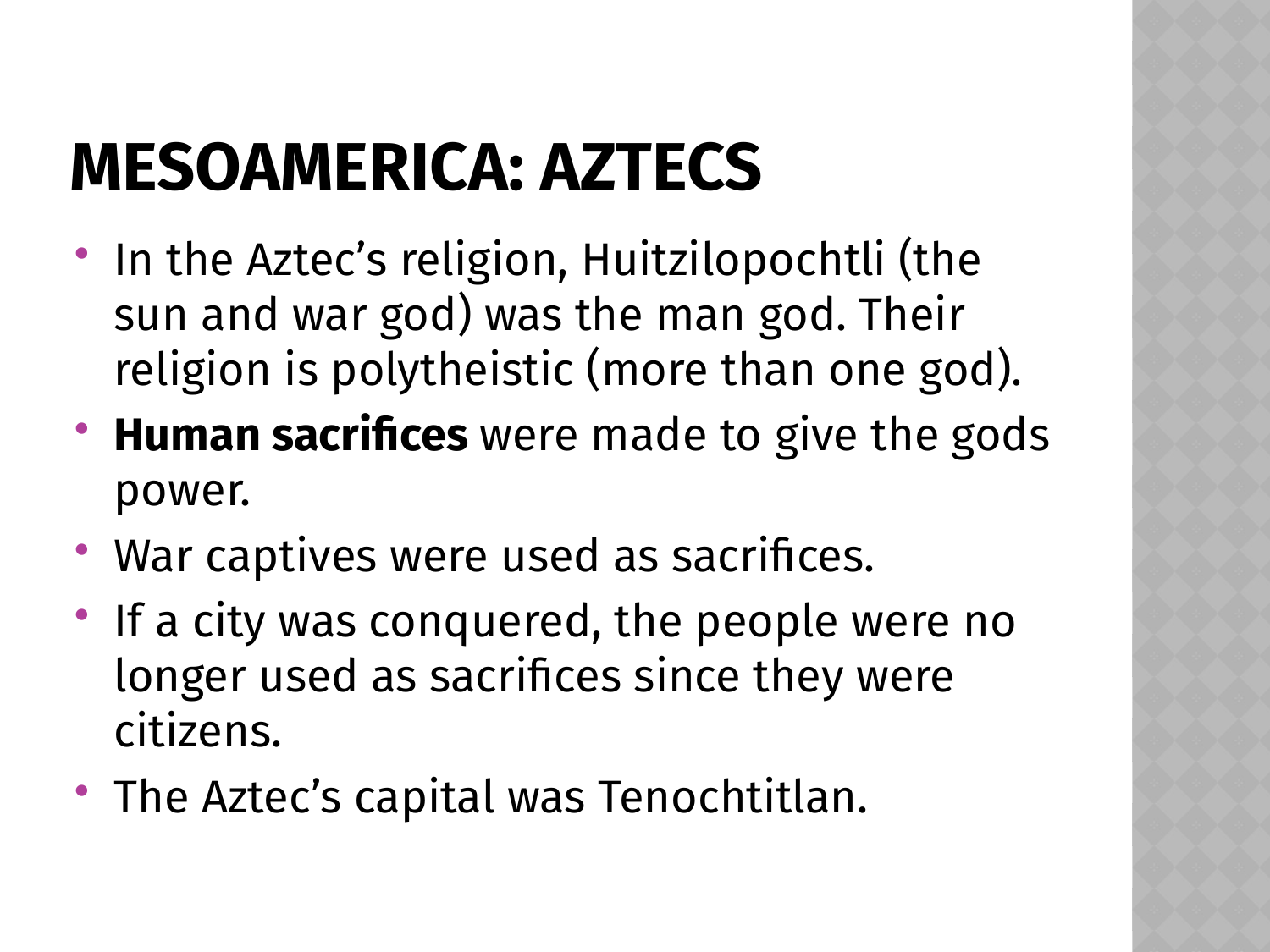

# Mesoamerica: aztecs
In the Aztec’s religion, Huitzilopochtli (the sun and war god) was the man god. Their religion is polytheistic (more than one god).
Human sacrifices were made to give the gods power.
War captives were used as sacrifices.
If a city was conquered, the people were no longer used as sacrifices since they were citizens.
The Aztec’s capital was Tenochtitlan.